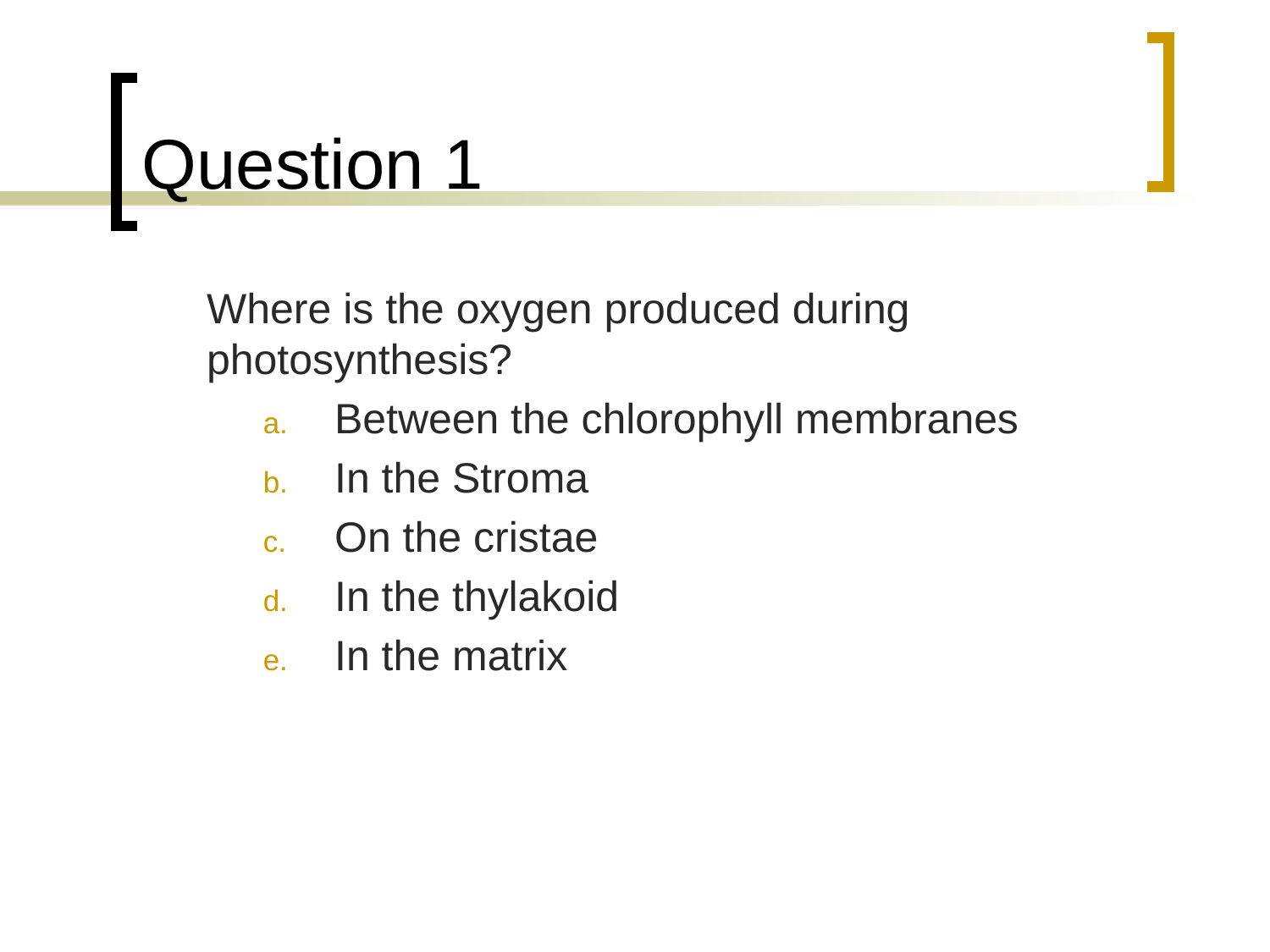

# Question 1
	Where is the oxygen produced during photosynthesis?
Between the chlorophyll membranes
In the Stroma
On the cristae
In the thylakoid
In the matrix